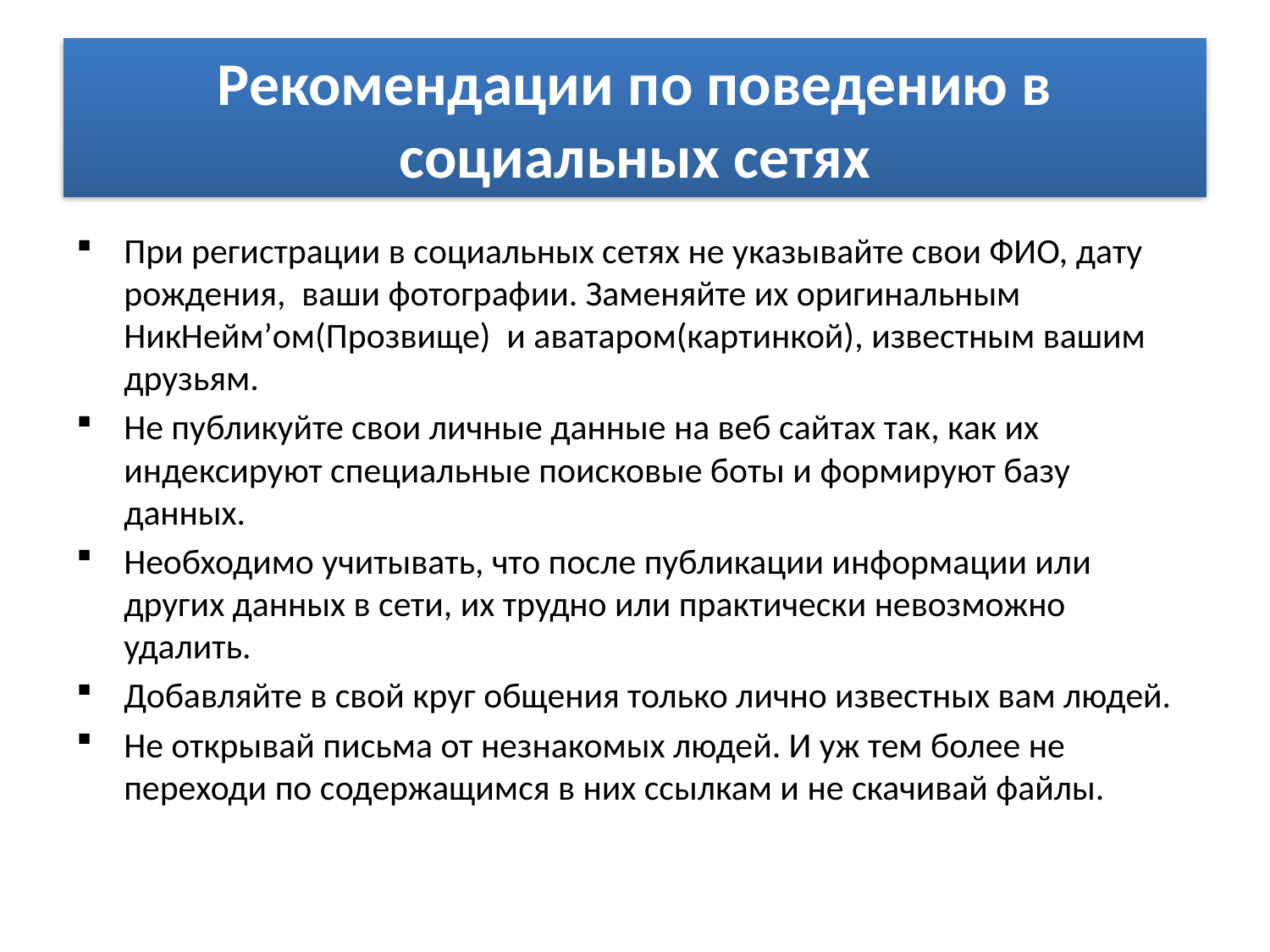

# Рекомендации по поведению в социальных сетях
При регистрации в социальных сетях не указывайте свои ФИО, дату рождения,  ваши фотографии. Заменяйте их оригинальным НикНейм’ом(Прозвище)  и аватаром(картинкой), известным вашим друзьям.
Не публикуйте свои личные данные на веб сайтах так, как их индексируют специальные поисковые боты и формируют базу данных.
Необходимо учитывать, что после публикации информации или других данных в сети, их трудно или практически невозможно удалить.
Добавляйте в свой круг общения только лично известных вам людей.
Не открывай письма от незнакомых людей. И уж тем более не переходи по содержащимся в них ссылкам и не скачивай файлы.